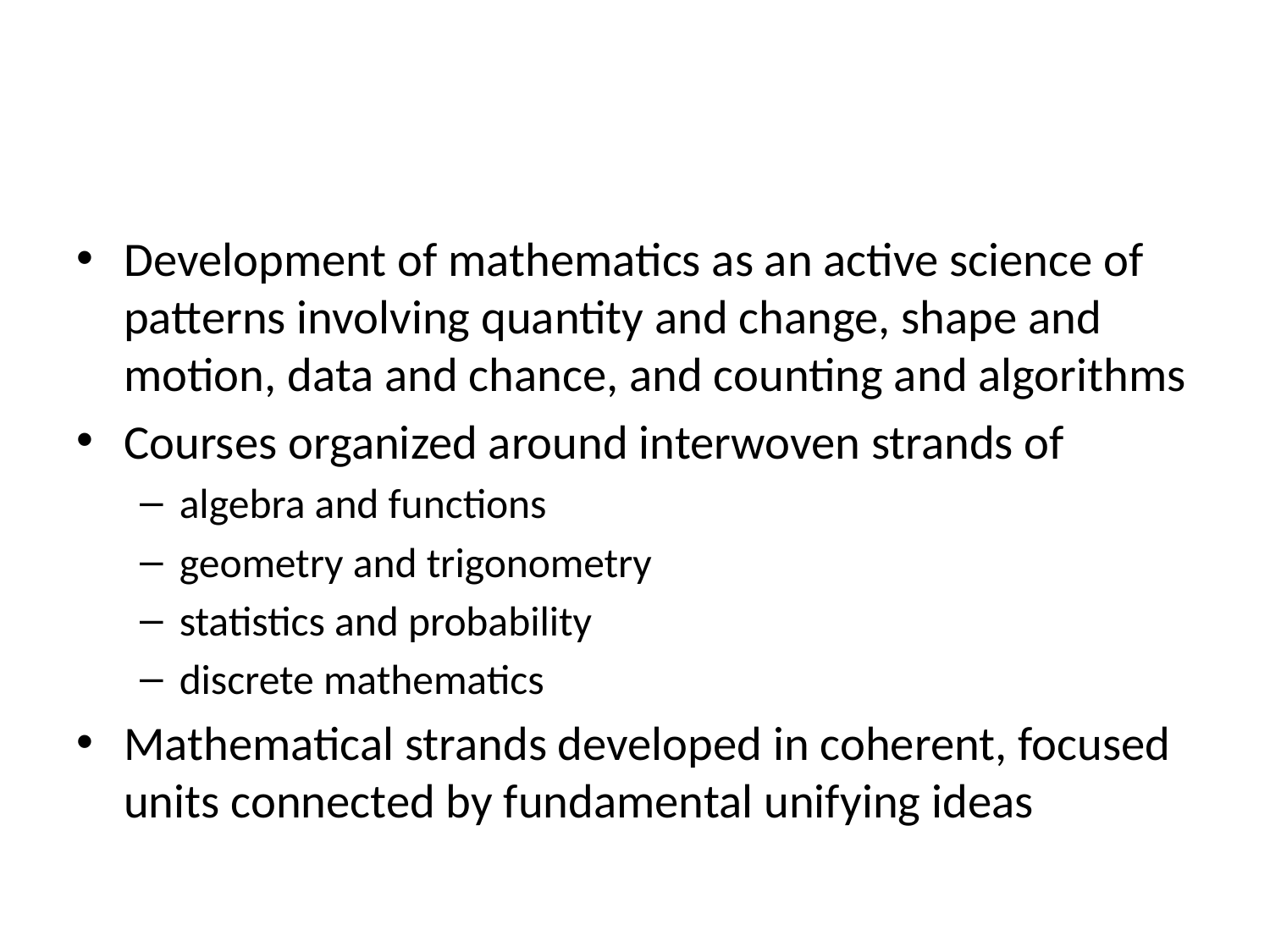

#
Development of mathematics as an active science of patterns involving quantity and change, shape and motion, data and chance, and counting and algorithms
Courses organized around interwoven strands of
algebra and functions
geometry and trigonometry
statistics and probability
discrete mathematics
Mathematical strands developed in coherent, focused units connected by fundamental unifying ideas